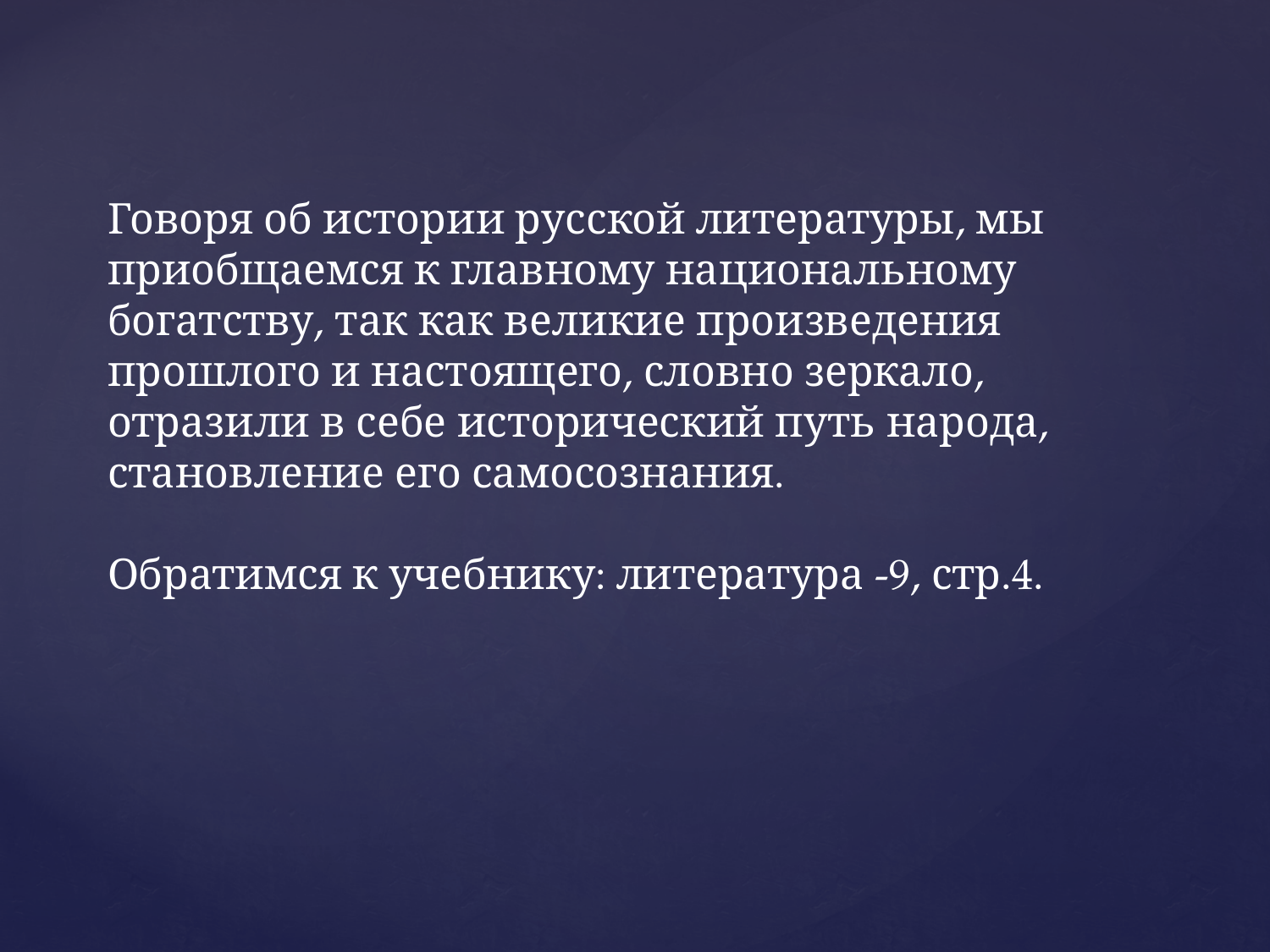

# Говоря об истории русской литературы, мы приобщаемся к главному национальному богатству, так как великие произведения прошлого и настоящего, словно зеркало, отразили в себе исторический путь народа, становление его самосознания. Обратимся к учебнику: литература -9, стр.4.